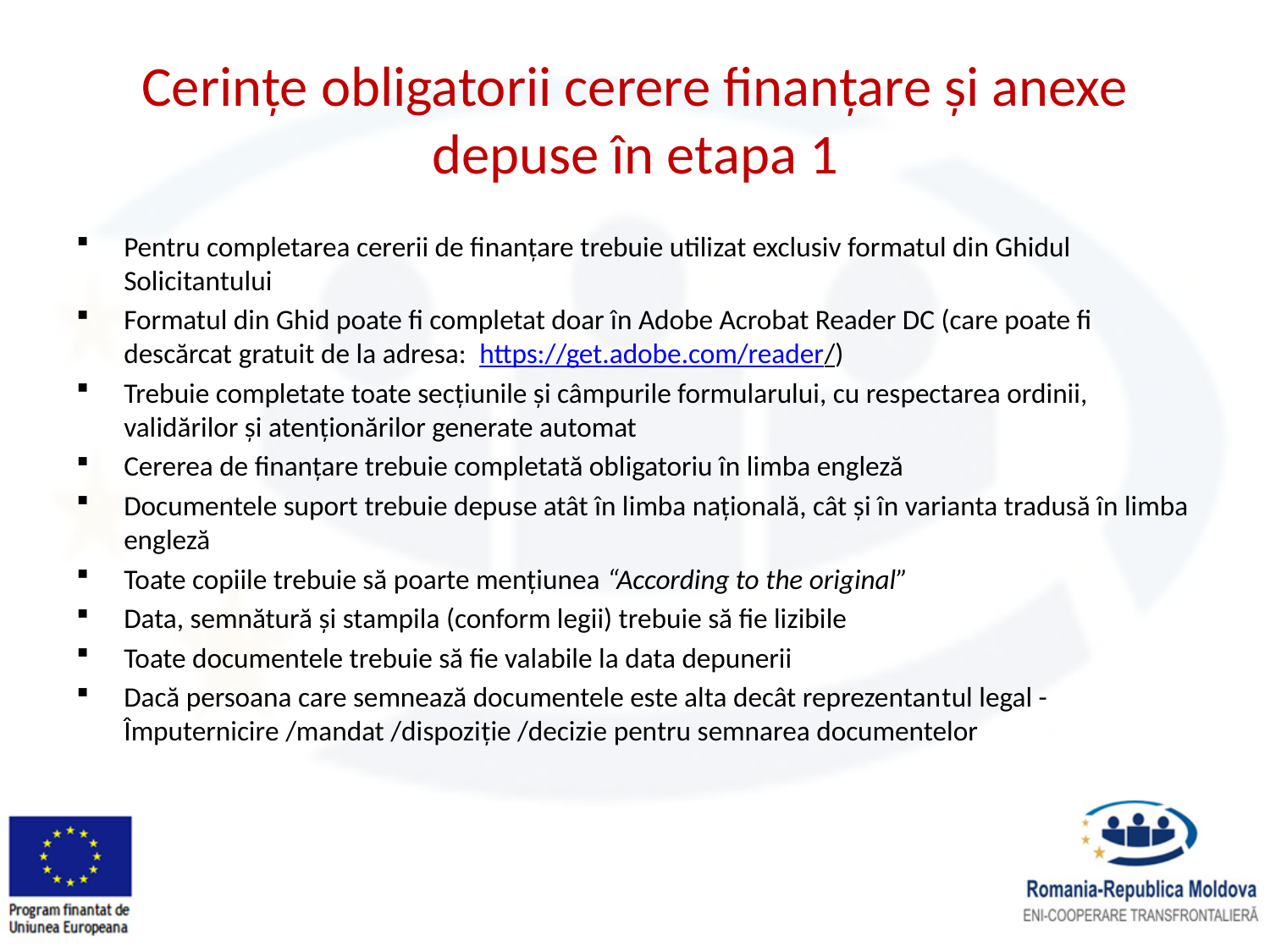

# Cerințe obligatorii cerere finanțare și anexe depuse în etapa 1
Pentru completarea cererii de finanțare trebuie utilizat exclusiv formatul din Ghidul Solicitantului
Formatul din Ghid poate fi completat doar în Adobe Acrobat Reader DC (care poate fi descărcat gratuit de la adresa:  https://get.adobe.com/reader/)
Trebuie completate toate secțiunile și câmpurile formularului, cu respectarea ordinii, validărilor și atenționărilor generate automat
Cererea de finanțare trebuie completată obligatoriu în limba engleză
Documentele suport trebuie depuse atât în limba națională, cât și în varianta tradusă în limba engleză
Toate copiile trebuie să poarte mențiunea “According to the original”
Data, semnătură și stampila (conform legii) trebuie să fie lizibile
Toate documentele trebuie să fie valabile la data depunerii
Dacă persoana care semnează documentele este alta decât reprezentantul legal - Împuternicire /mandat /dispoziție /decizie pentru semnarea documentelor